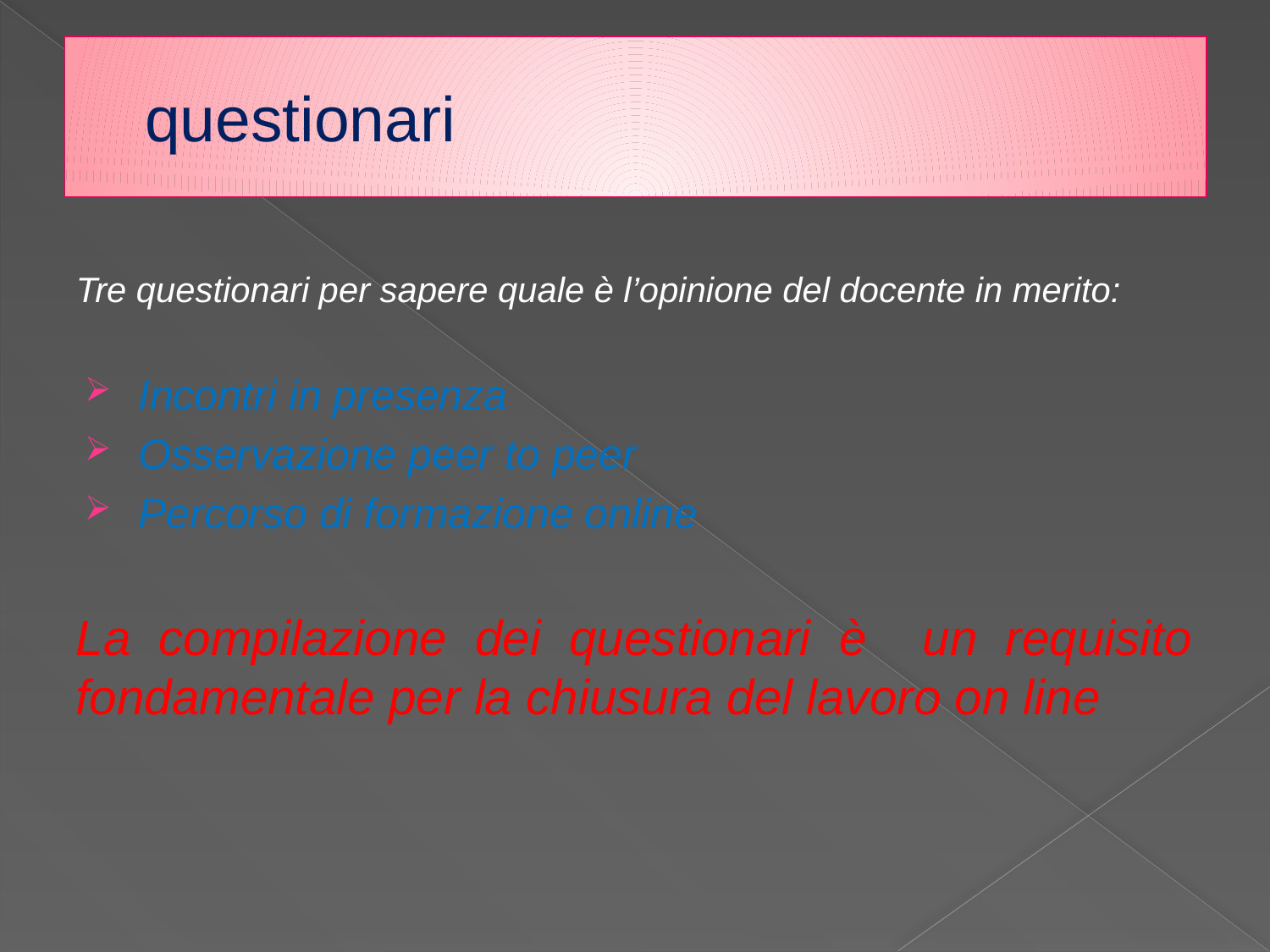

# questionari
Tre questionari per sapere quale è l’opinione del docente in merito:

Incontri in presenza
Osservazione peer to peer
Percorso di formazione online

La compilazione dei questionari è  un requisito fondamentale per la chiusura del lavoro on line